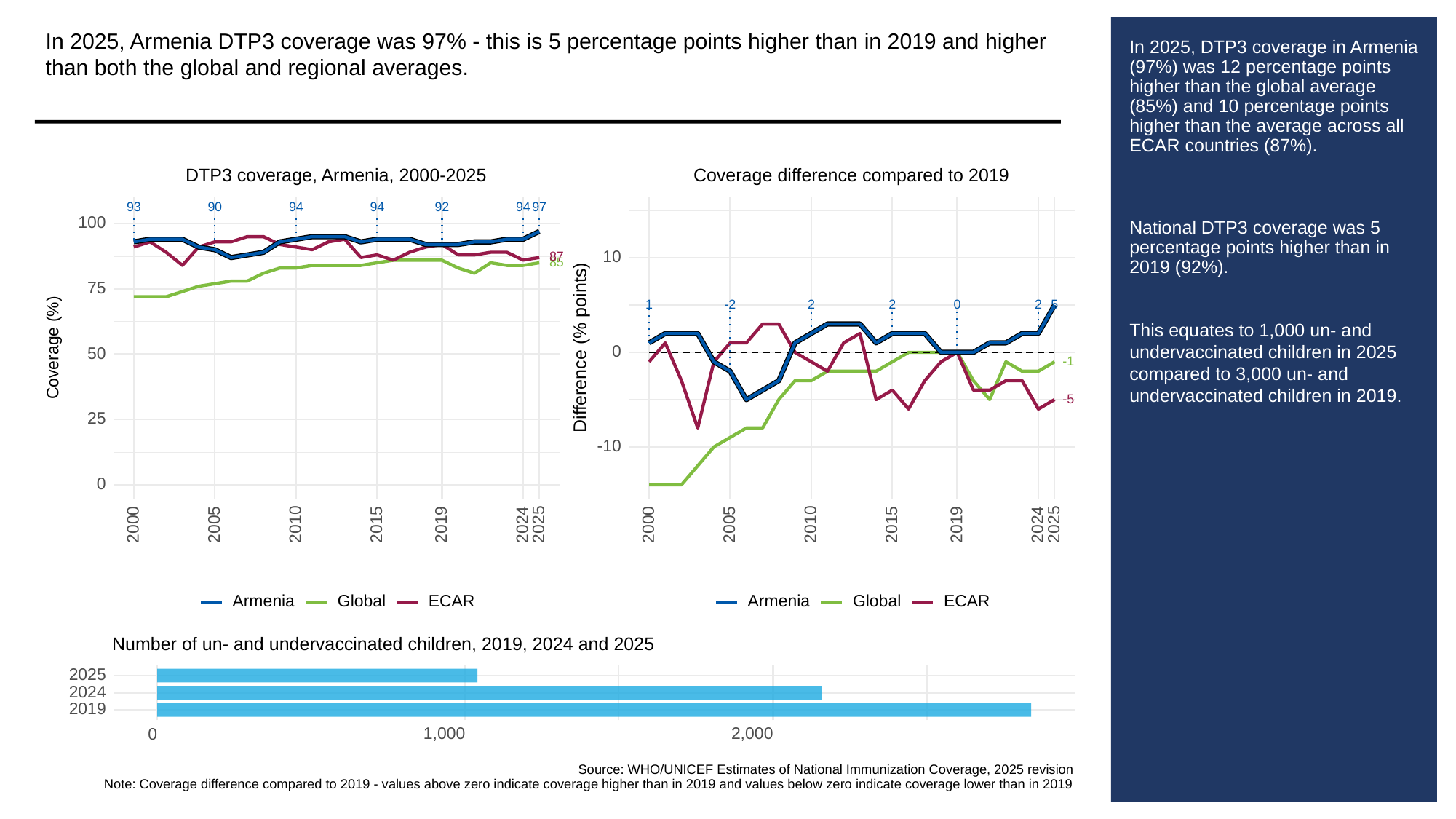

In 2025, Armenia DTP3 coverage was 97% - this is 5 percentage points higher than in 2019 and higher than both the global and regional averages.
# In 2025, DTP3 coverage in Armenia (97%) was 12 percentage points higher than the global average (85%) and 10 percentage points higher than the average across all ECAR countries (87%).

National DTP3 coverage was 5 percentage points higher than in 2019 (92%).

This equates to 1,000 un- and undervaccinated children in 2025 compared to 3,000 un- and undervaccinated children in 2019.

Coverage difference compared to 2019
DTP3 coverage, Armenia, 2000-2025

93
90
94
94
92
94
97

100

10
87

85

75

0
1
-2
2
2
2
5

Difference (% points)
Coverage (%)
0
50

-1

-5

25

-10

0

2000
2005
2010
2015
2019
2024
2025
2000
2005
2010
2015
2019
2024
2025
Global
ECAR
Global
ECAR
Armenia
Armenia

Number of un- and undervaccinated children, 2019, 2024 and 2025

2025

2024

2019

1,000
2,000
0
Source: WHO/UNICEF Estimates of National Immunization Coverage, 2025 revision
Note: Coverage difference compared to 2019 - values above zero indicate coverage higher than in 2019 and values below zero indicate coverage lower than in 2019